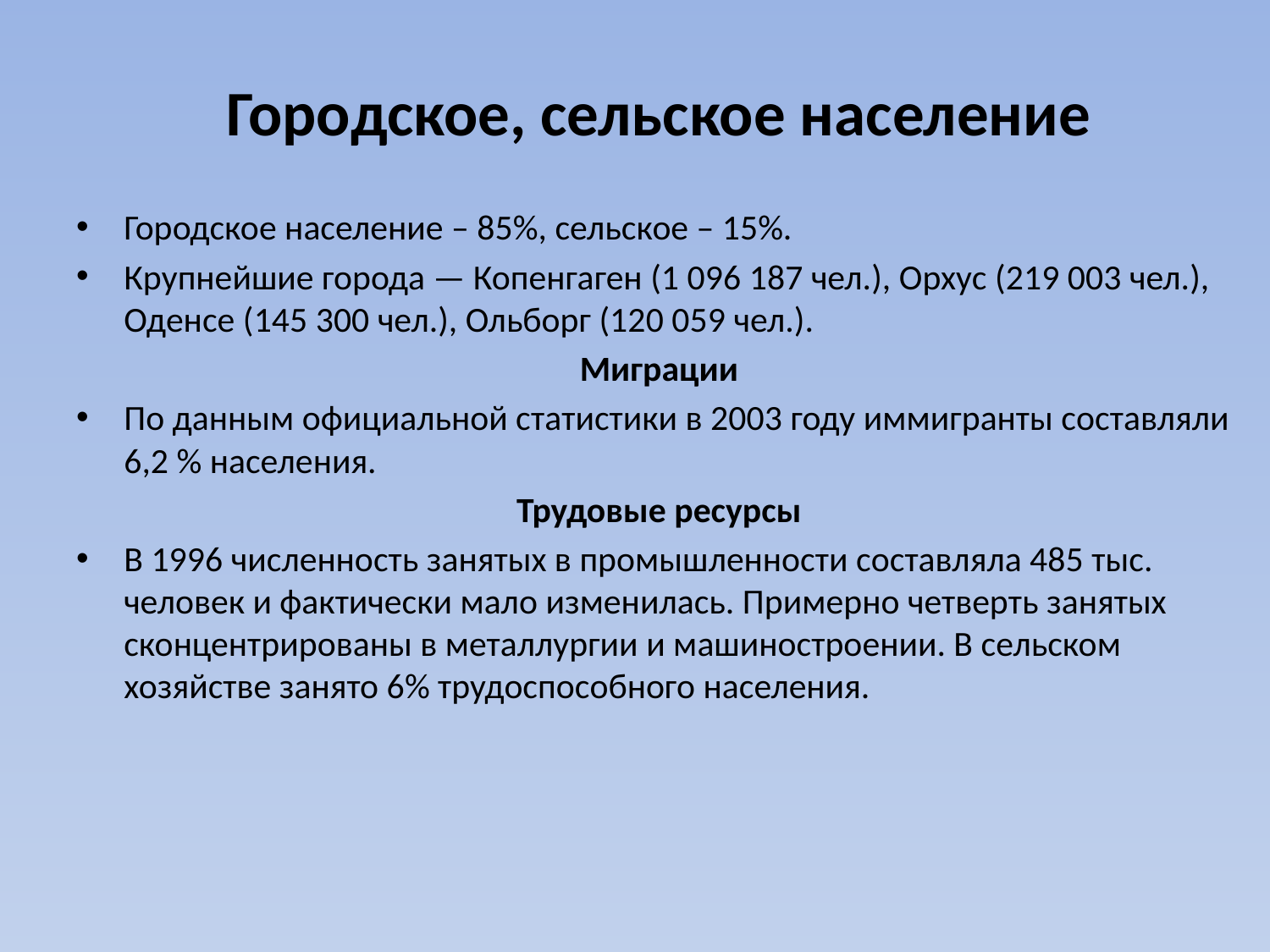

Городское, сельское население

Городское население – 85%, сельское – 15%.
Крупнейшие города — Копенгаген (1 096 187 чел.), Орхус (219 003 чел.), Оденсе (145 300 чел.), Ольборг (120 059 чел.).
Миграции
По данным официальной статистики в 2003 году иммигранты составляли 6,2 % населения.
Трудовые ресурсы
В 1996 численность занятых в промышленности составляла 485 тыс. человек и фактически мало изменилась. Примерно четверть занятых сконцентрированы в металлургии и машиностроении. В сельском хозяйстве занято 6% трудоспособного населения.